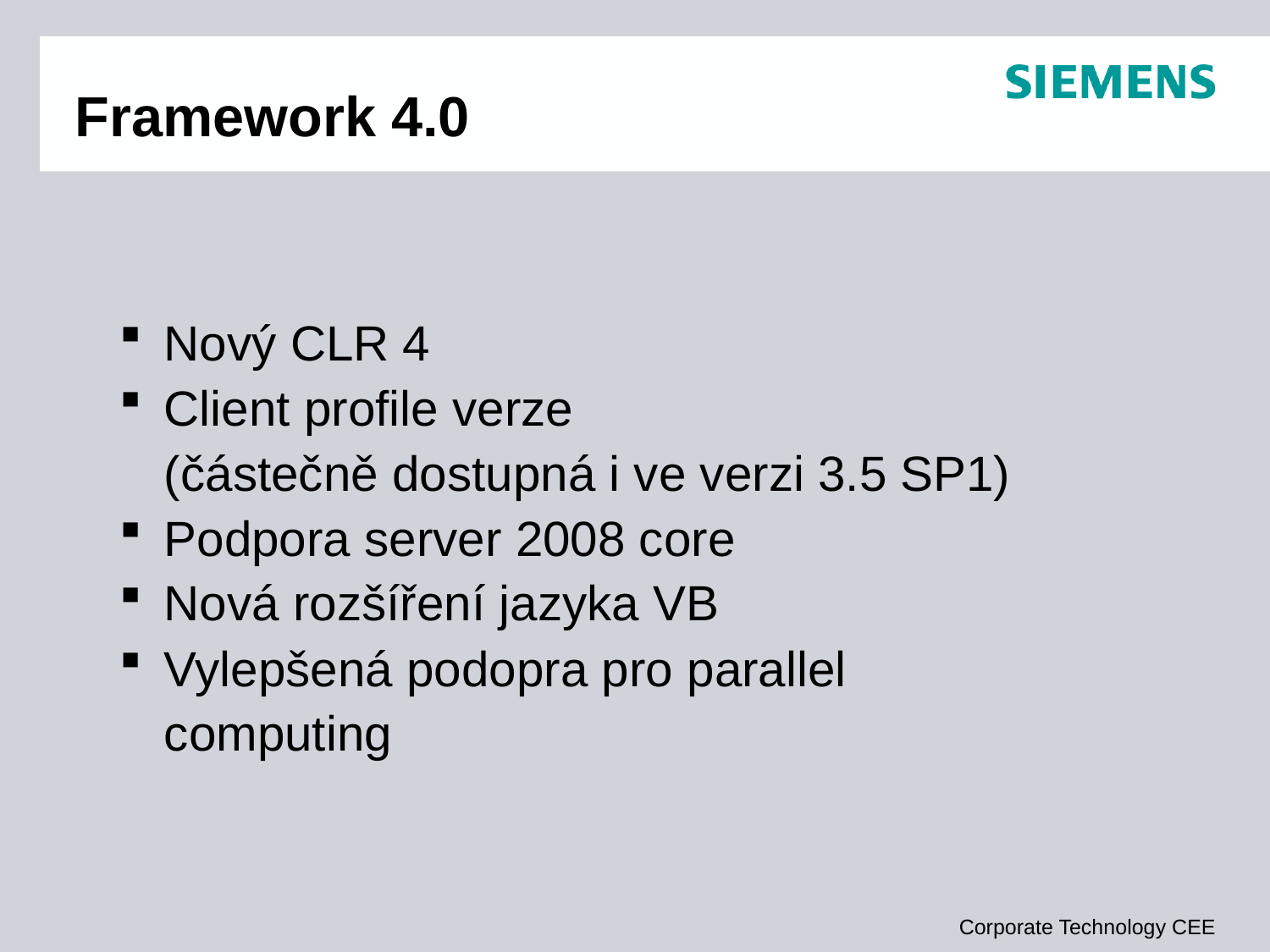

# Framework 4.0
Nový CLR 4
Client profile verze
(částečně dostupná i ve verzi 3.5 SP1)
Podpora server 2008 core
Nová rozšíření jazyka VB
Vylepšená podopra pro parallel computing